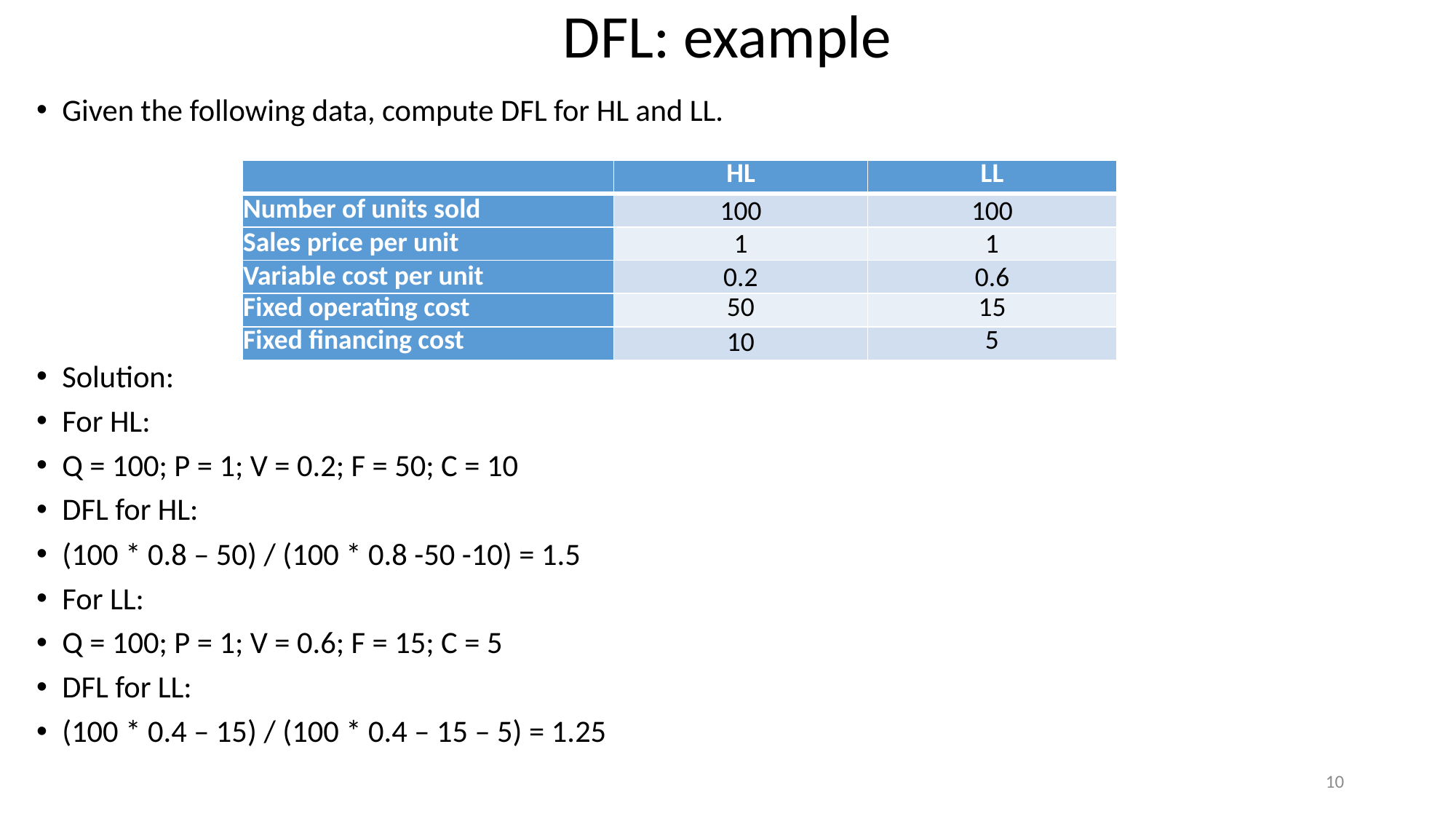

# DFL: example
Given the following data, compute DFL for HL and LL.

Solution:
For HL:
Q = 100; P = 1; V = 0.2; F = 50; C = 10
DFL for HL:
(100 * 0.8 – 50) / (100 * 0.8 -50 -10) = 1.5
For LL:
Q = 100; P = 1; V = 0.6; F = 15; C = 5
DFL for LL:
(100 * 0.4 – 15) / (100 * 0.4 – 15 – 5) = 1.25

|  | HL | LL |
| --- | --- | --- |
| Number of units sold | 100 | 100 |
| Sales price per unit | 1 | 1 |
| Variable cost per unit | 0.2 | 0.6 |
| Fixed operating cost | 50 | 15 |
| Fixed financing cost | 10 | 5 |
10